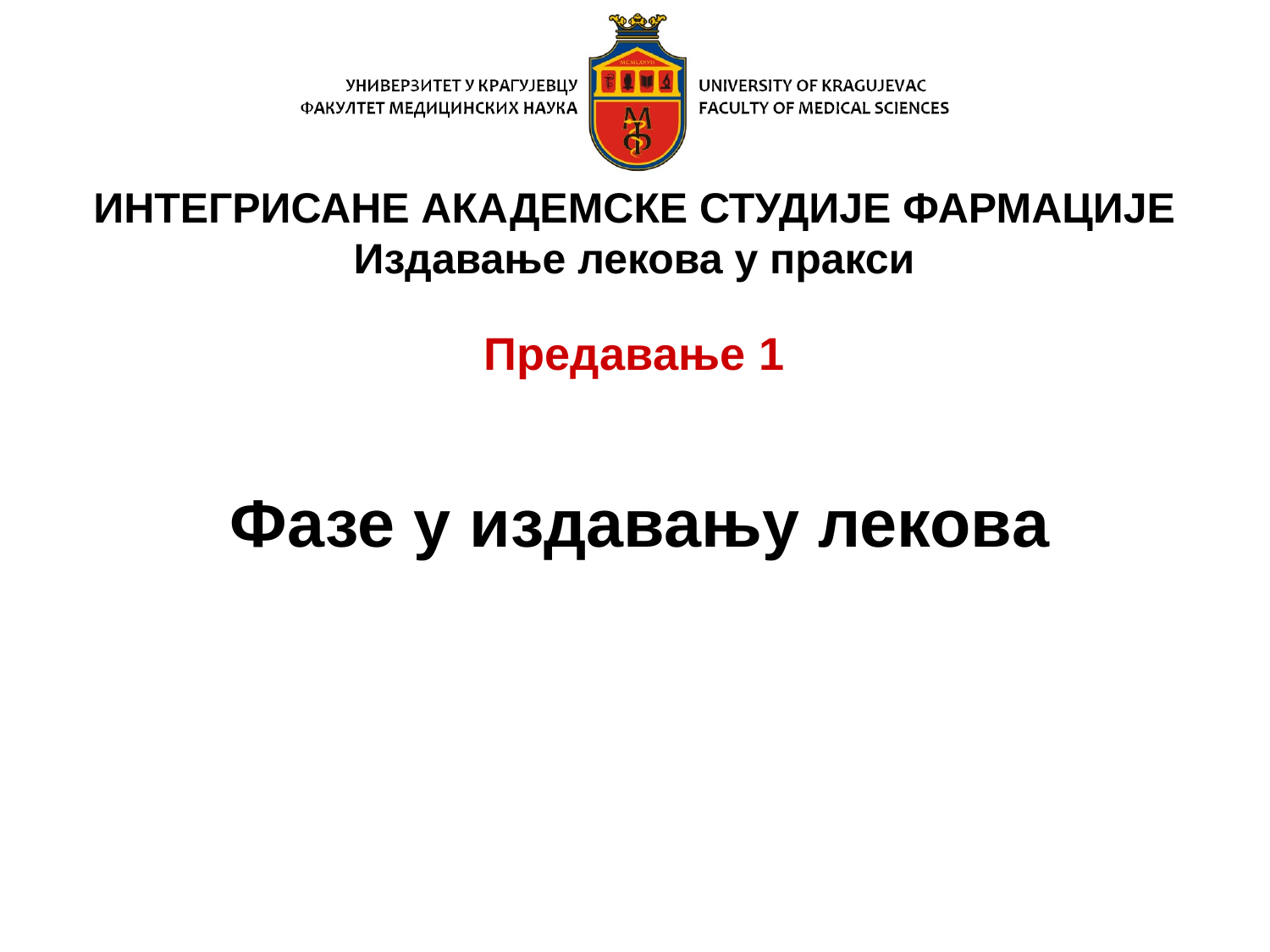

# ИНТЕГРИСАНЕ АКАДЕМСКЕ СТУДИЈЕ ФАРМАЦИЈЕ Издавање лекова у пракси Предавање 1
Фазе у издавању лековa